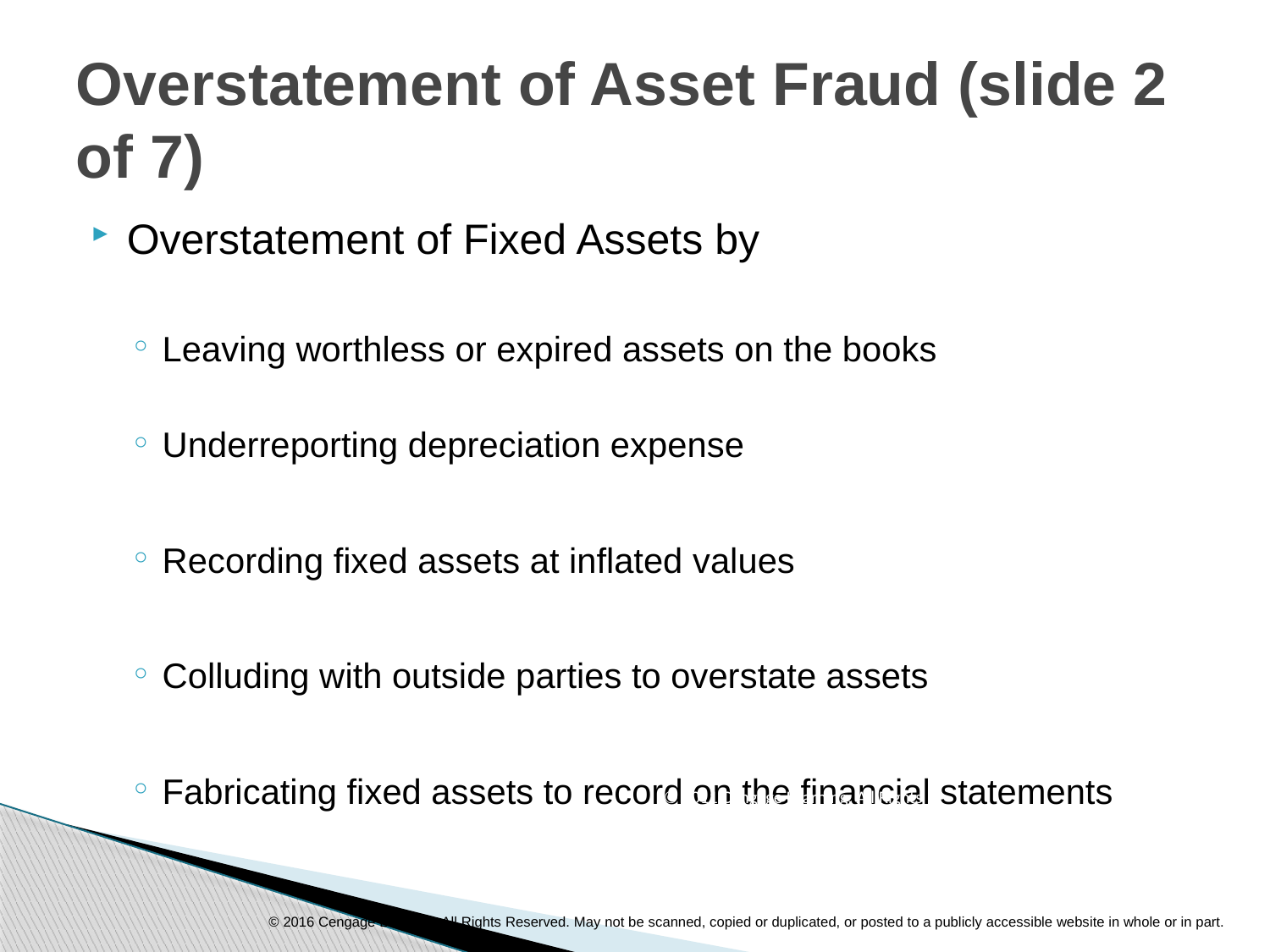

# Overstatement of Asset Fraud (slide 2 of 7)
Overstatement of Fixed Assets by

Leaving worthless or expired assets on the books

Underreporting depreciation expense

Recording fixed assets at inflated values

Colluding with outside parties to overstate assets

Fabricating fixed assets to record on the financial statements
© 2016 Cengage Learning. All Rights Reserved. May not be scanned, copied or duplicated, or posted to a publicly accessible website in whole or in part.
© 2011 Cengage Learning. All Rights Reserved. May not be copied, scanned, or duplicated, in whole or in part, except for use as permitted in a license distributed with a certain product or service or otherwise on a password-protected website for classroom use.